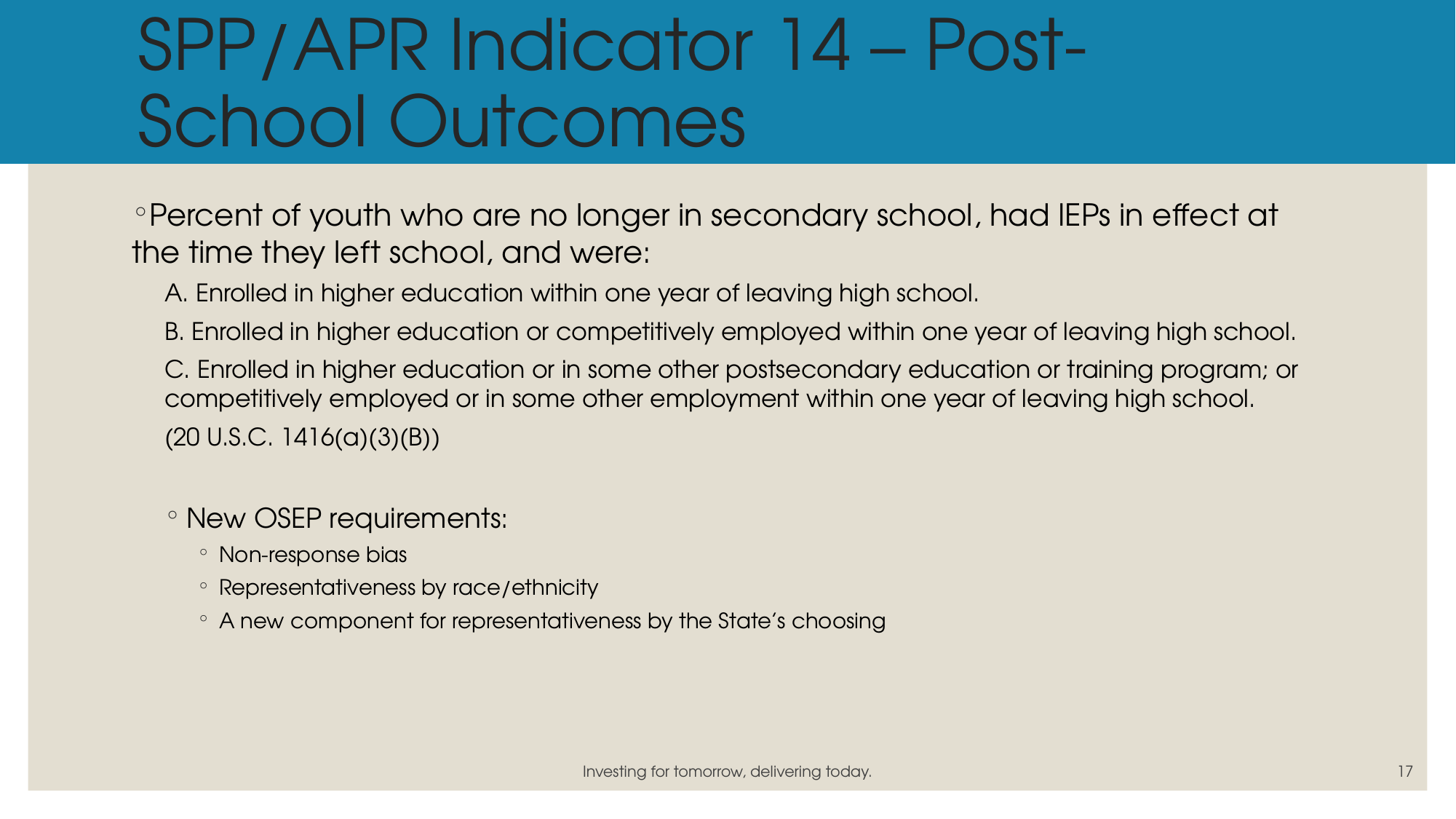

# SPP/APR Indicator 14 – Post-School Outcomes
Percent of youth who are no longer in secondary school, had IEPs in effect at the time they left school, and were:
A. Enrolled in higher education within one year of leaving high school.
B. Enrolled in higher education or competitively employed within one year of leaving high school.
C. Enrolled in higher education or in some other postsecondary education or training program; or competitively employed or in some other employment within one year of leaving high school.
(20 U.S.C. 1416(a)(3)(B))

New OSEP requirements:
Non-response bias
Representativeness by race/ethnicity
A new component for representativeness by the State’s choosing

Investing for tomorrow, delivering today.
17